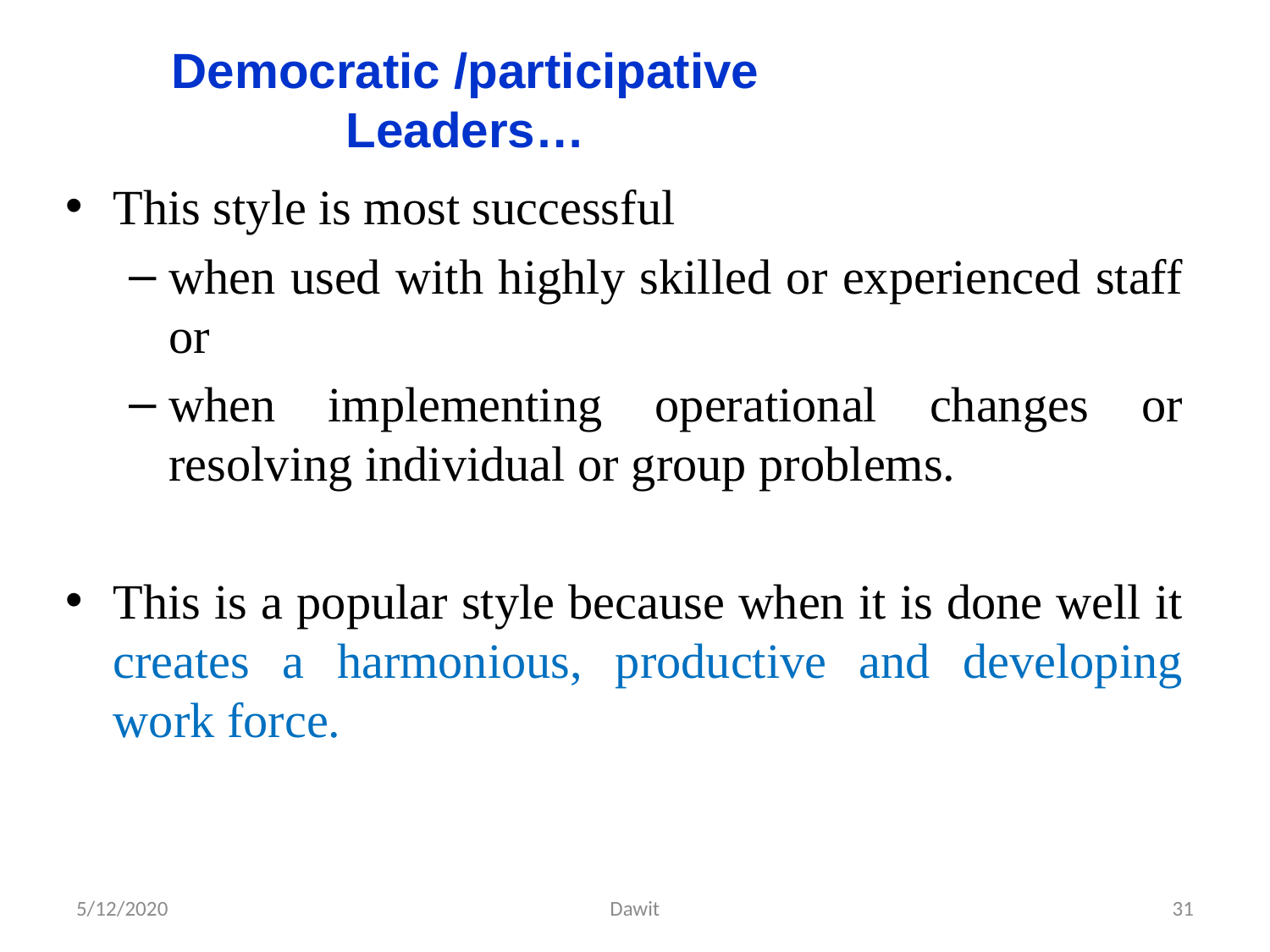

# Democratic /participative Leaders…
This style is most successful
when used with highly skilled or experienced staff or
when implementing operational changes or resolving individual or group problems.

This is a popular style because when it is done well it creates a harmonious, productive and developing work force.

5/12/2020
Dawit
31